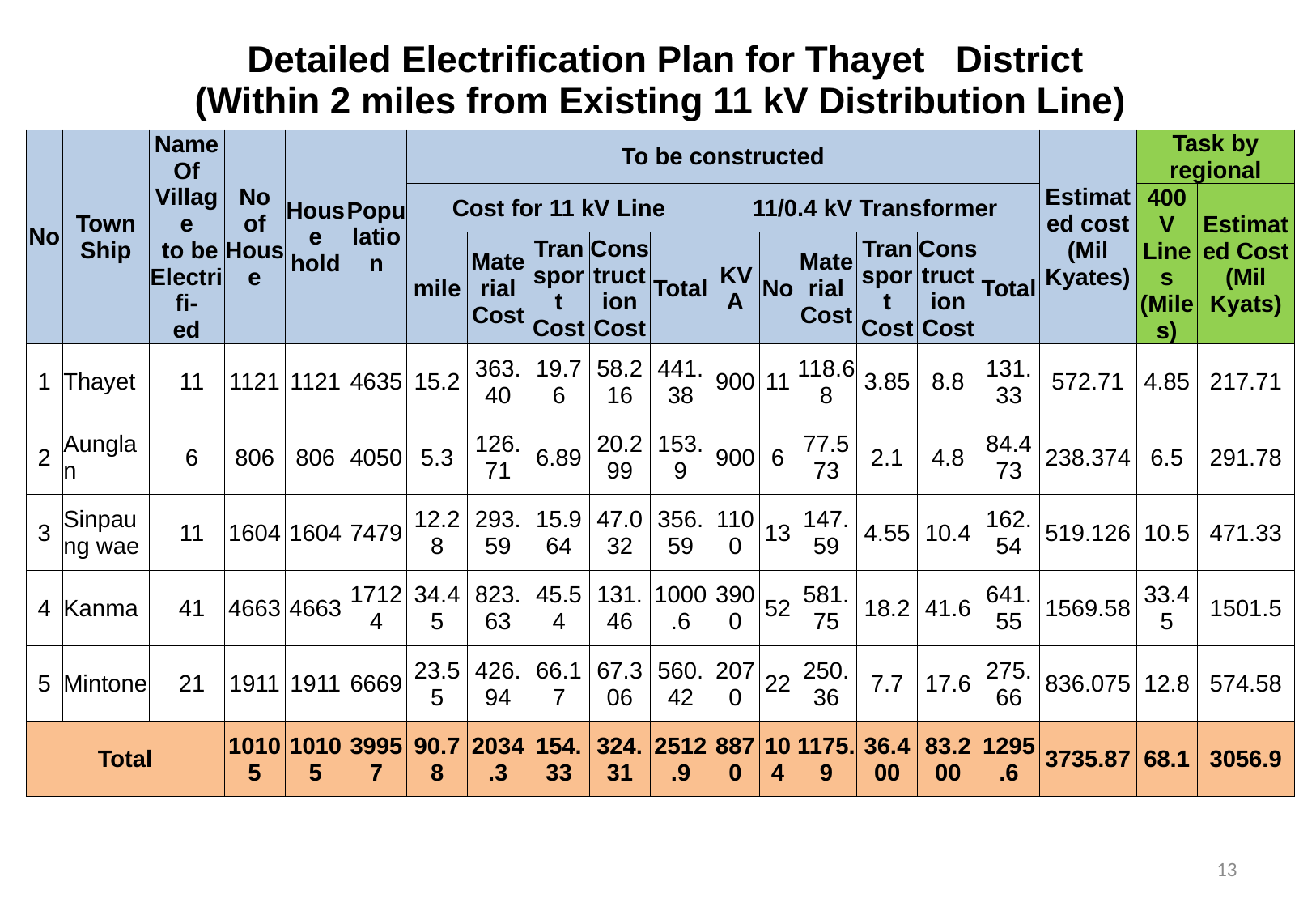

| Detailed Electrification Plan for Thayet District (Within 2 miles from Existing 11 kV Distribution Line) |  |  |  |  |  |  |  |  |  |  |  |  |  |  |  |  |  |  |  |
| --- | --- | --- | --- | --- | --- | --- | --- | --- | --- | --- | --- | --- | --- | --- | --- | --- | --- | --- | --- |
| No | Town Ship | Name Of Village to be Electrifi- ed | No of House | House hold | Popu lation | To be constructed |  |  |  |  |  |  |  |  |  |  | Estimated cost (Mil Kyates) | Task by regional |  |
|  |  |  |  |  |  | Cost for 11 kV Line |  |  |  |  | 11/0.4 kV Transformer |  |  |  |  |  |  | 400 V Lines (Miles) | Estimated Cost (Mil Kyats) |
|  |  |  |  |  |  | mile | Material Cost | Tran sport Cost | Construction Cost | Total | KVA | No | Material Cost | Tran sport Cost | Construction Cost | Total |  |  |  |
| 1 | Thayet | 11 | 1121 | 1121 | 4635 | 15.2 | 363.40 | 19.76 | 58.216 | 441.38 | 900 | 11 | 118.68 | 3.85 | 8.8 | 131.33 | 572.71 | 4.85 | 217.71 |
| 2 | Aunglan | 6 | 806 | 806 | 4050 | 5.3 | 126.71 | 6.89 | 20.299 | 153.9 | 900 | 6 | 77.573 | 2.1 | 4.8 | 84.473 | 238.374 | 6.5 | 291.78 |
| 3 | Sinpaung wae | 11 | 1604 | 1604 | 7479 | 12.28 | 293.59 | 15.964 | 47.032 | 356.59 | 1100 | 13 | 147.59 | 4.55 | 10.4 | 162.54 | 519.126 | 10.5 | 471.33 |
| 4 | Kanma | 41 | 4663 | 4663 | 17124 | 34.45 | 823.63 | 45.54 | 131.46 | 1000.6 | 3900 | 52 | 581.75 | 18.2 | 41.6 | 641.55 | 1569.58 | 33.45 | 1501.5 |
| 5 | Mintone | 21 | 1911 | 1911 | 6669 | 23.55 | 426.94 | 66.17 | 67.306 | 560.42 | 2070 | 22 | 250.36 | 7.7 | 17.6 | 275.66 | 836.075 | 12.8 | 574.58 |
| Total |  |  | 10105 | 10105 | 39957 | 90.78 | 2034.3 | 154.33 | 324.31 | 2512.9 | 8870 | 104 | 1175.9 | 36.400 | 83.200 | 1295.6 | 3735.87 | 68.1 | 3056.9 |
13